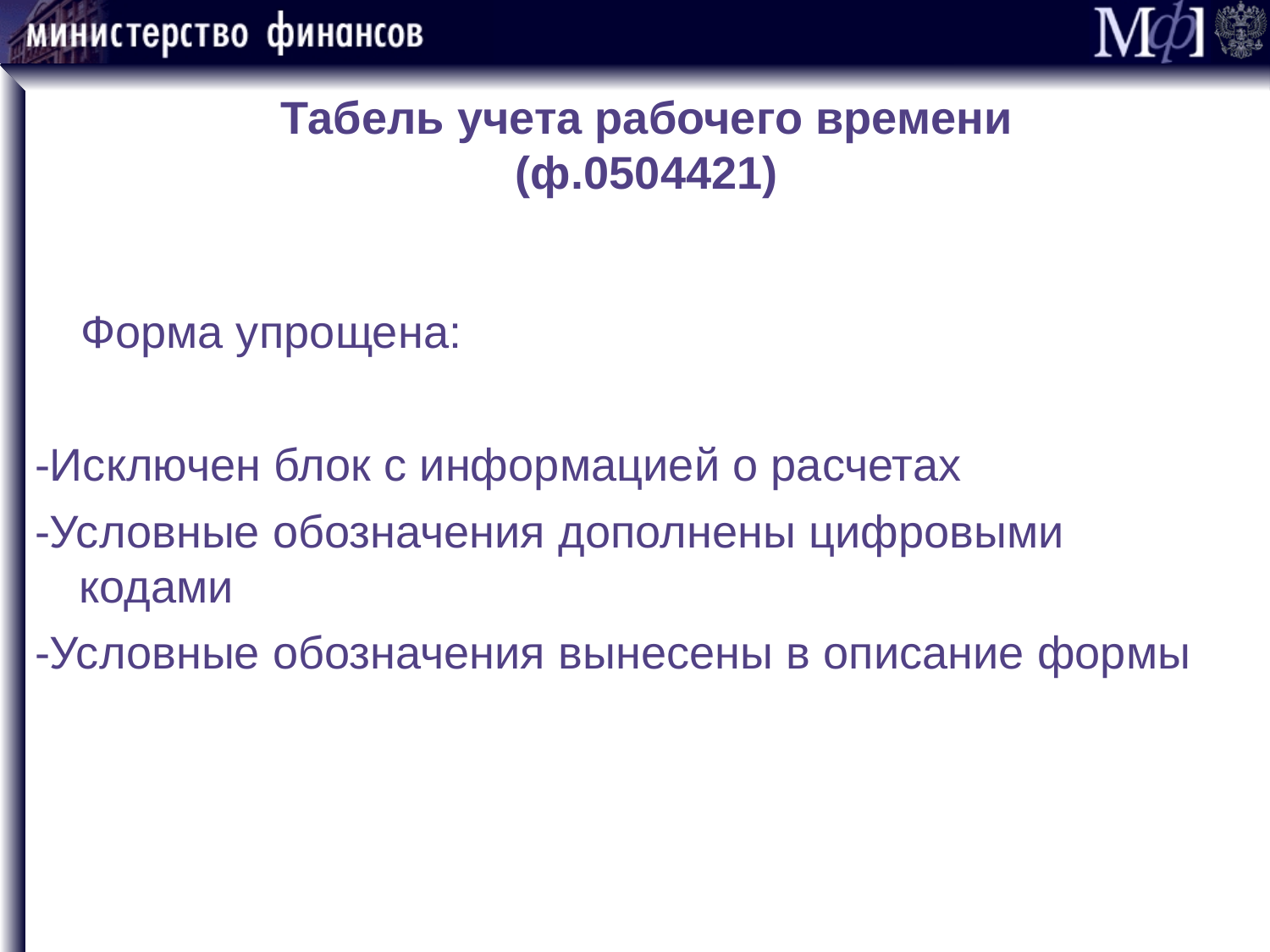

# Табель учета рабочего времени (ф.0504421)
    Форма упрощена:

-Исключен блок с информацией о расчетах
-Условные обозначения дополнены цифровыми кодами
-Условные обозначения вынесены в описание формы